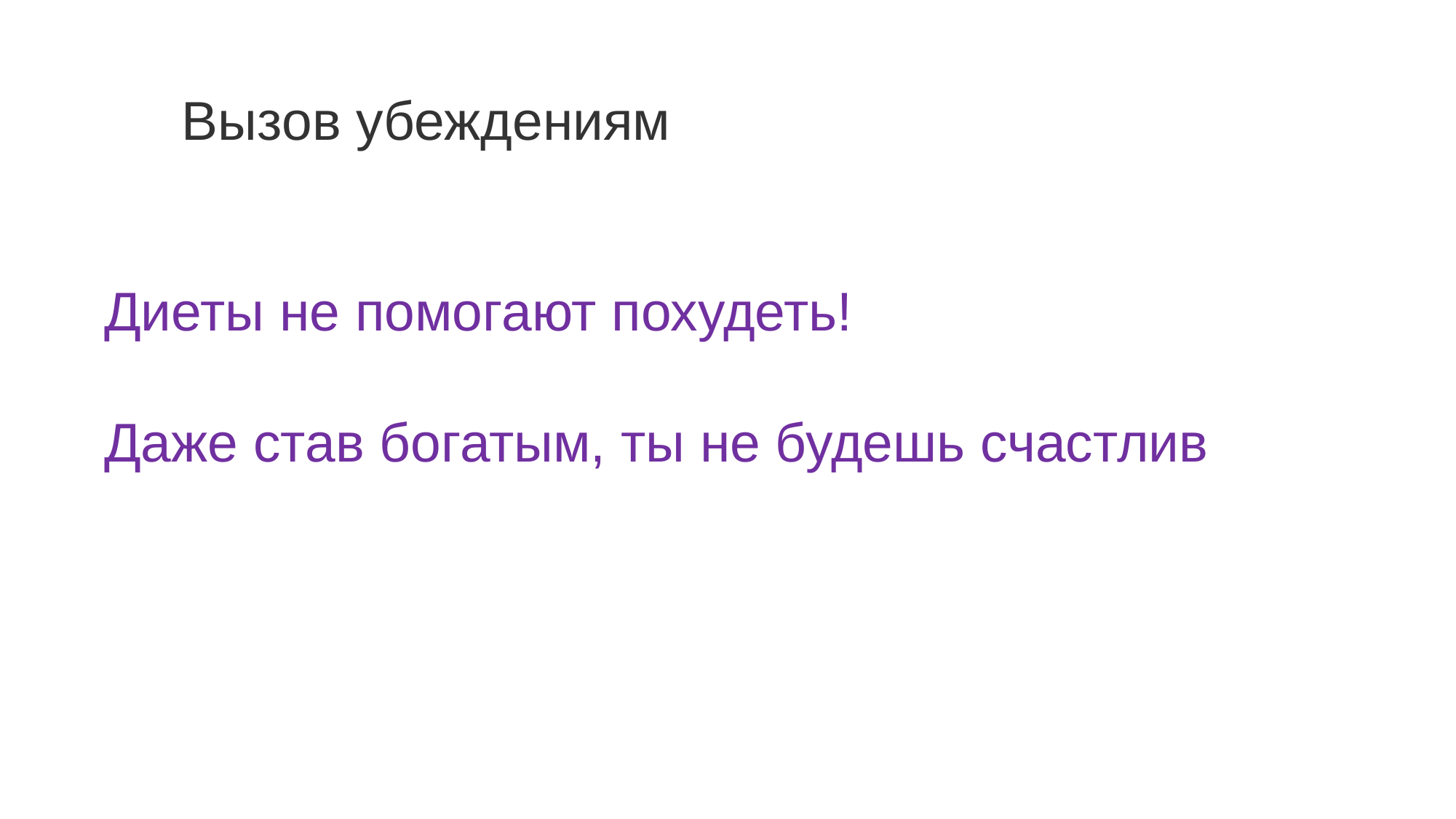

# Вызов убеждениям
Диеты не помогают похудеть!

Даже став богатым, ты не будешь счастлив